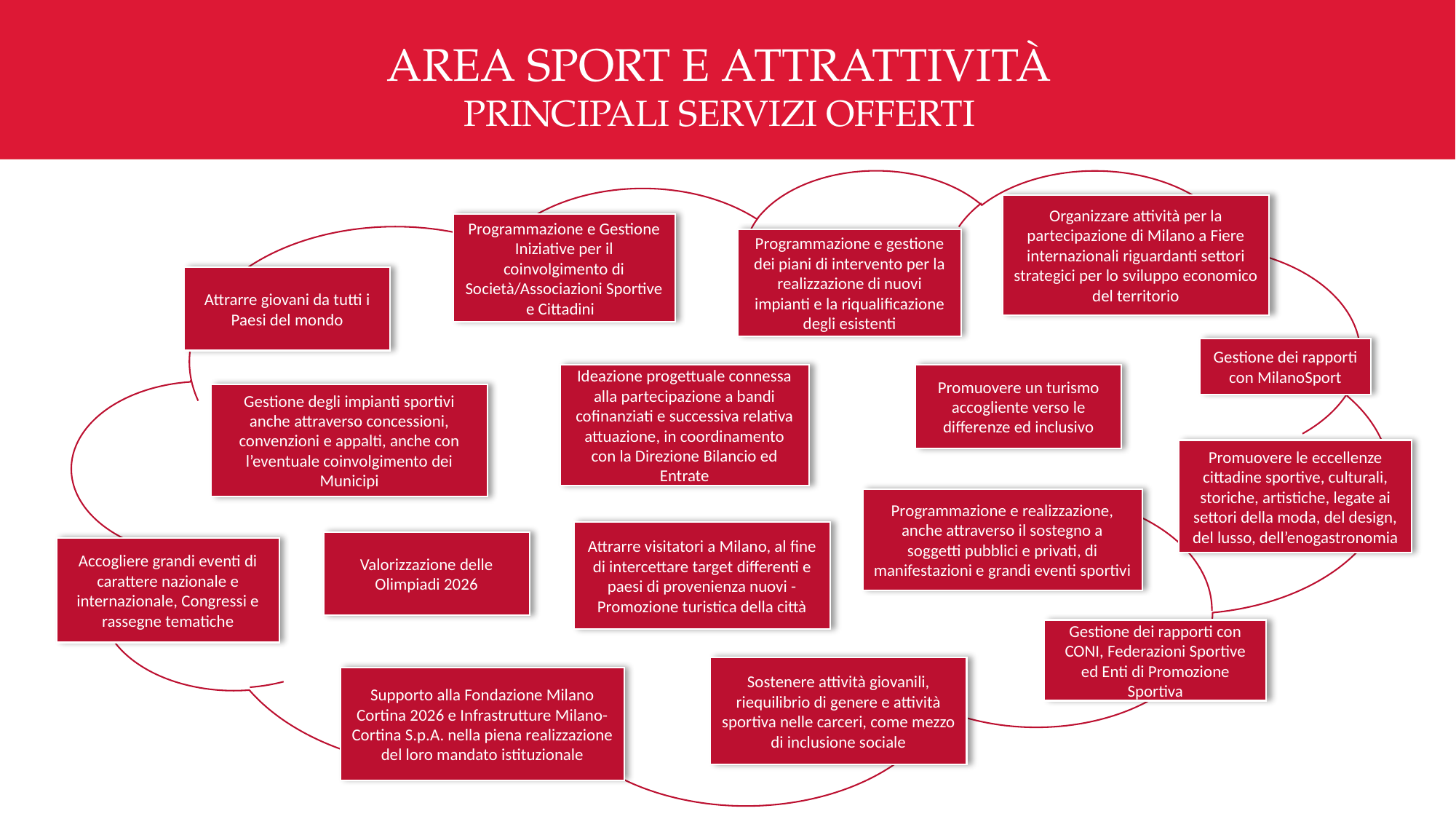

# AREA SPORT E ATTRATTIVITÀ PRINCIPALI SERVIZI OFFERTI

Organizzare attività per la partecipazione di Milano a Fiere internazionali riguardanti settori strategici per lo sviluppo economico del territorio
Programmazione e Gestione Iniziative per il coinvolgimento di Società/Associazioni Sportive e Cittadini
Programmazione e gestione dei piani di intervento per la realizzazione di nuovi impianti e la riqualificazione degli esistenti
Attrarre giovani da tutti i Paesi del mondo
Gestione dei rapporti con MilanoSport
Ideazione progettuale connessa alla partecipazione a bandi cofinanziati e successiva relativa attuazione, in coordinamento con la Direzione Bilancio ed Entrate
Promuovere un turismo accogliente verso le differenze ed inclusivo
Gestione degli impianti sportivi anche attraverso concessioni, convenzioni e appalti, anche con l’eventuale coinvolgimento dei Municipi
Promuovere le eccellenze cittadine sportive, culturali, storiche, artistiche, legate ai settori della moda, del design, del lusso, dell’enogastronomia
Programmazione e realizzazione, anche attraverso il sostegno a soggetti pubblici e privati, di manifestazioni e grandi eventi sportivi
Attrarre visitatori a Milano, al fine di intercettare target differenti e paesi di provenienza nuovi - Promozione turistica della città
Valorizzazione delle Olimpiadi 2026
Accogliere grandi eventi di carattere nazionale e internazionale, Congressi e rassegne tematiche
Gestione dei rapporti con CONI, Federazioni Sportive ed Enti di Promozione Sportiva
Sostenere attività giovanili, riequilibrio di genere e attività sportiva nelle carceri, come mezzo di inclusione sociale
Supporto alla Fondazione Milano Cortina 2026 e Infrastrutture Milano-Cortina S.p.A. nella piena realizzazione del loro mandato istituzionale